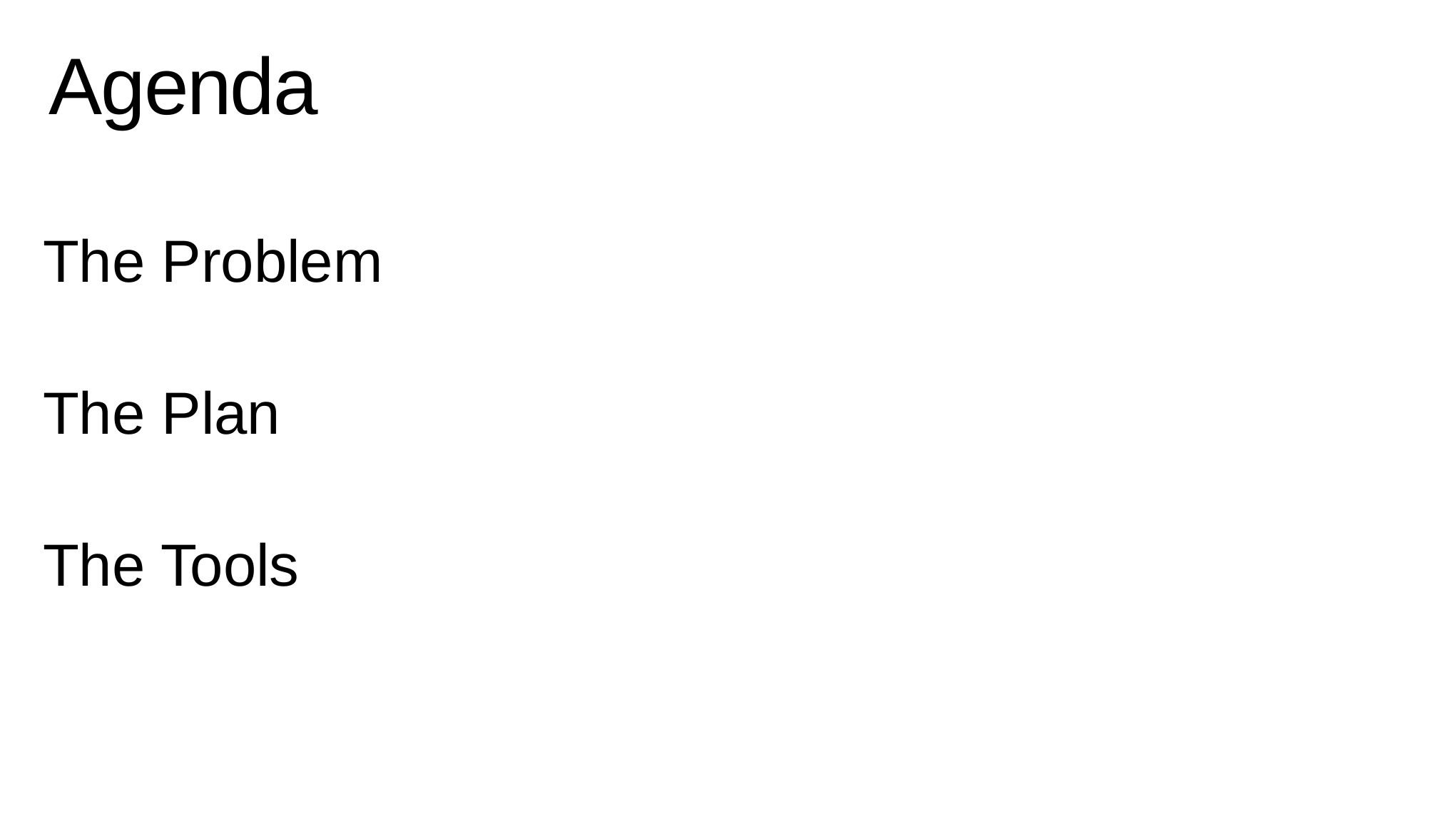

# Agenda

The Problem

The Plan

The Tools